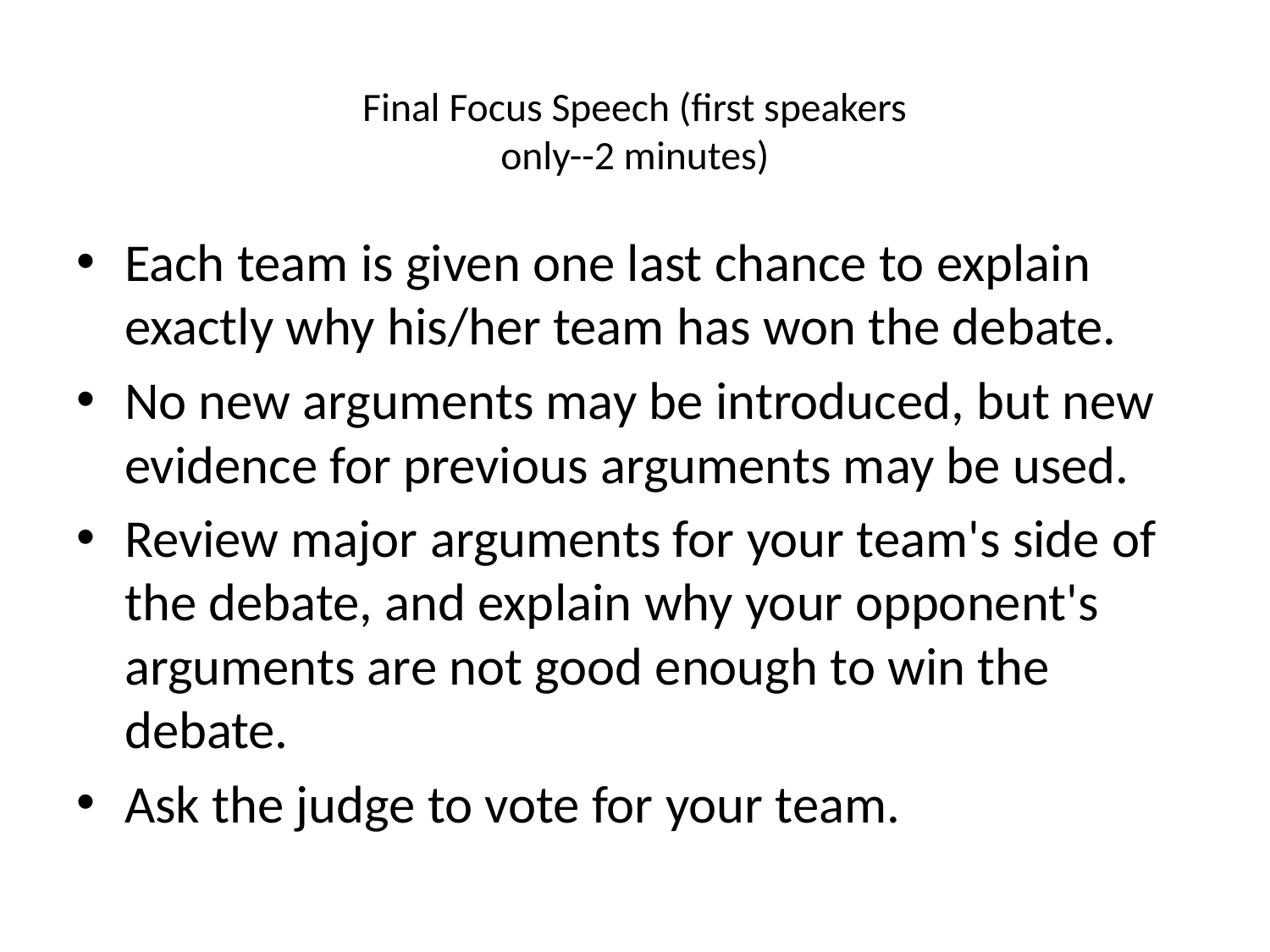

# Final Focus Speech (first speakers only--2 minutes)
Each team is given one last chance to explain exactly why his/her team has won the debate.
No new arguments may be introduced, but new evidence for previous arguments may be used.
Review major arguments for your team's side of the debate, and explain why your opponent's arguments are not good enough to win the debate.
Ask the judge to vote for your team.